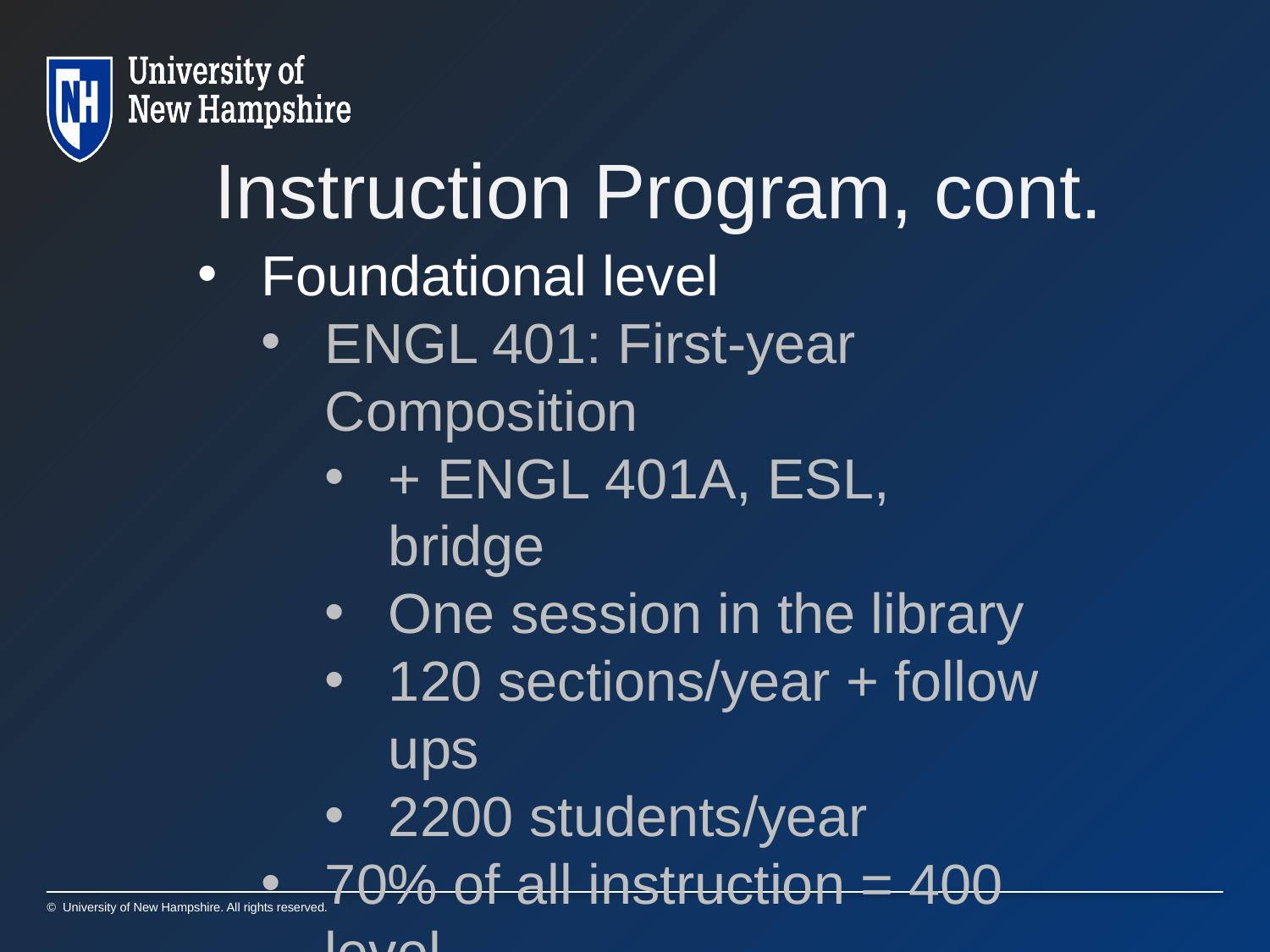

# Instruction Program, cont.
Foundational level
ENGL 401: First-year Composition
+ ENGL 401A, ESL, bridge
One session in the library
120 sections/year + follow ups
2200 students/year
70% of all instruction = 400 level
Other
Catch as catch can, no scaffolding